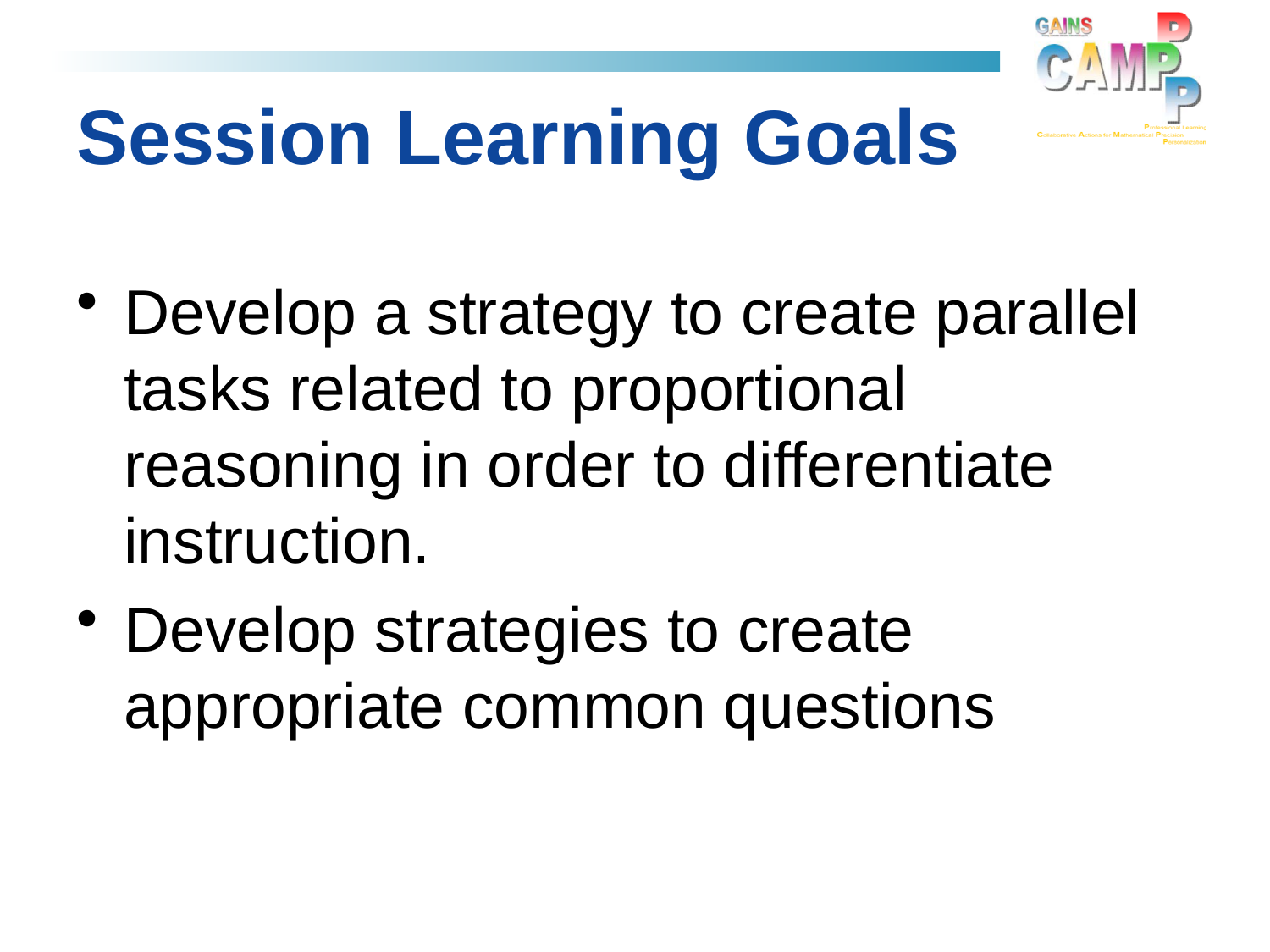

# Session Learning Goals
Develop a strategy to create parallel tasks related to proportional reasoning in order to differentiate instruction.
Develop strategies to create appropriate common questions